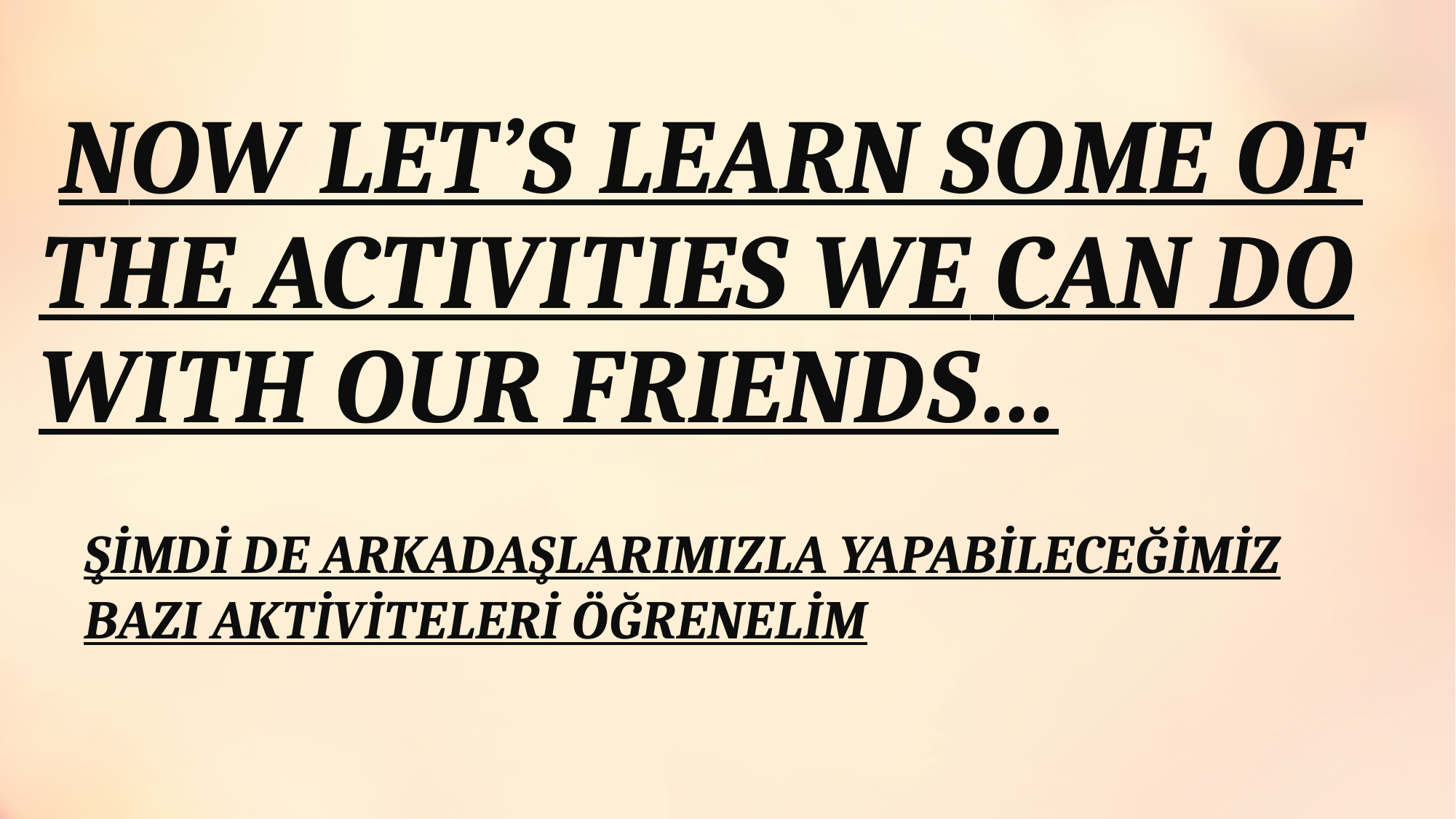

NOW LET’S LEARN SOME OF THE ACTIVITIES WE CAN DO WITH OUR FRIENDS…
ŞİMDİ DE ARKADAŞLARIMIZLA YAPABİLECEĞİMİZ BAZI AKTİVİTELERİ ÖĞRENELİM